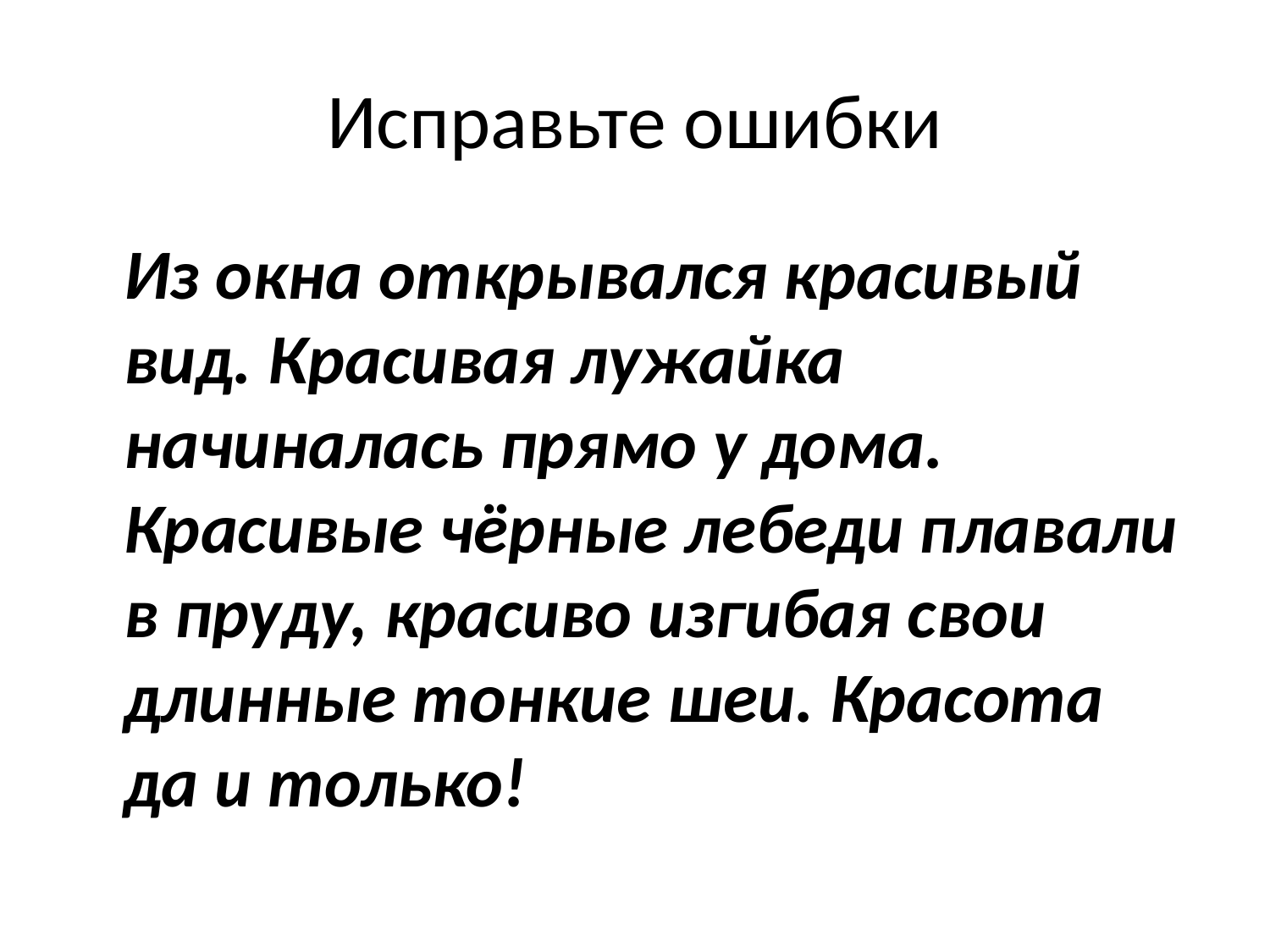

# Исправьте ошибки
	Из окна открывался красивый вид. Красивая лужайка начиналась прямо у дома.  Красивые чёрные лебеди плавали в пруду, красиво изгибая свои длинные тонкие шеи. Красота да и только!